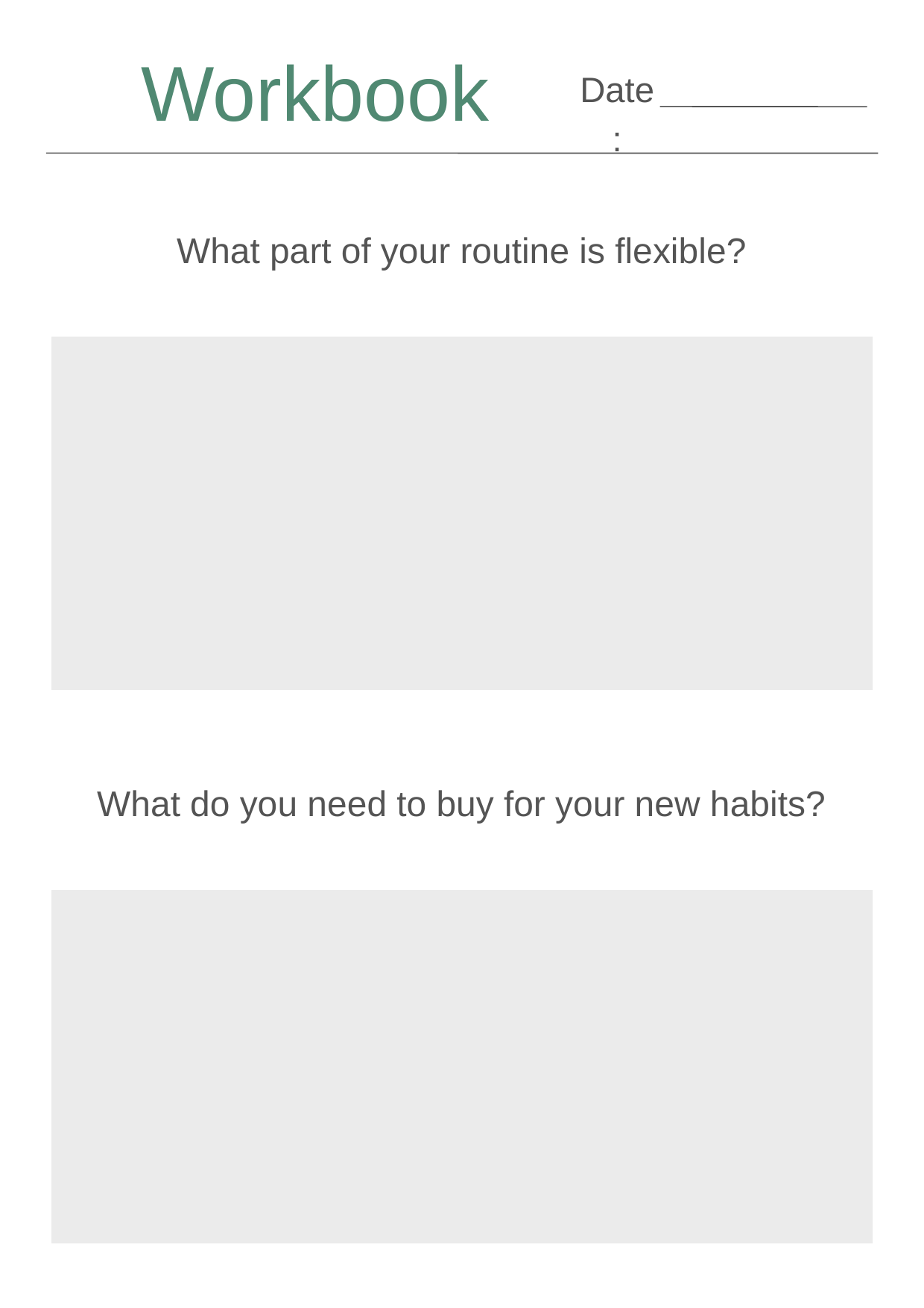

Workbook
Date:

What part of your routine is flexible?

What do you need to buy for your new habits?